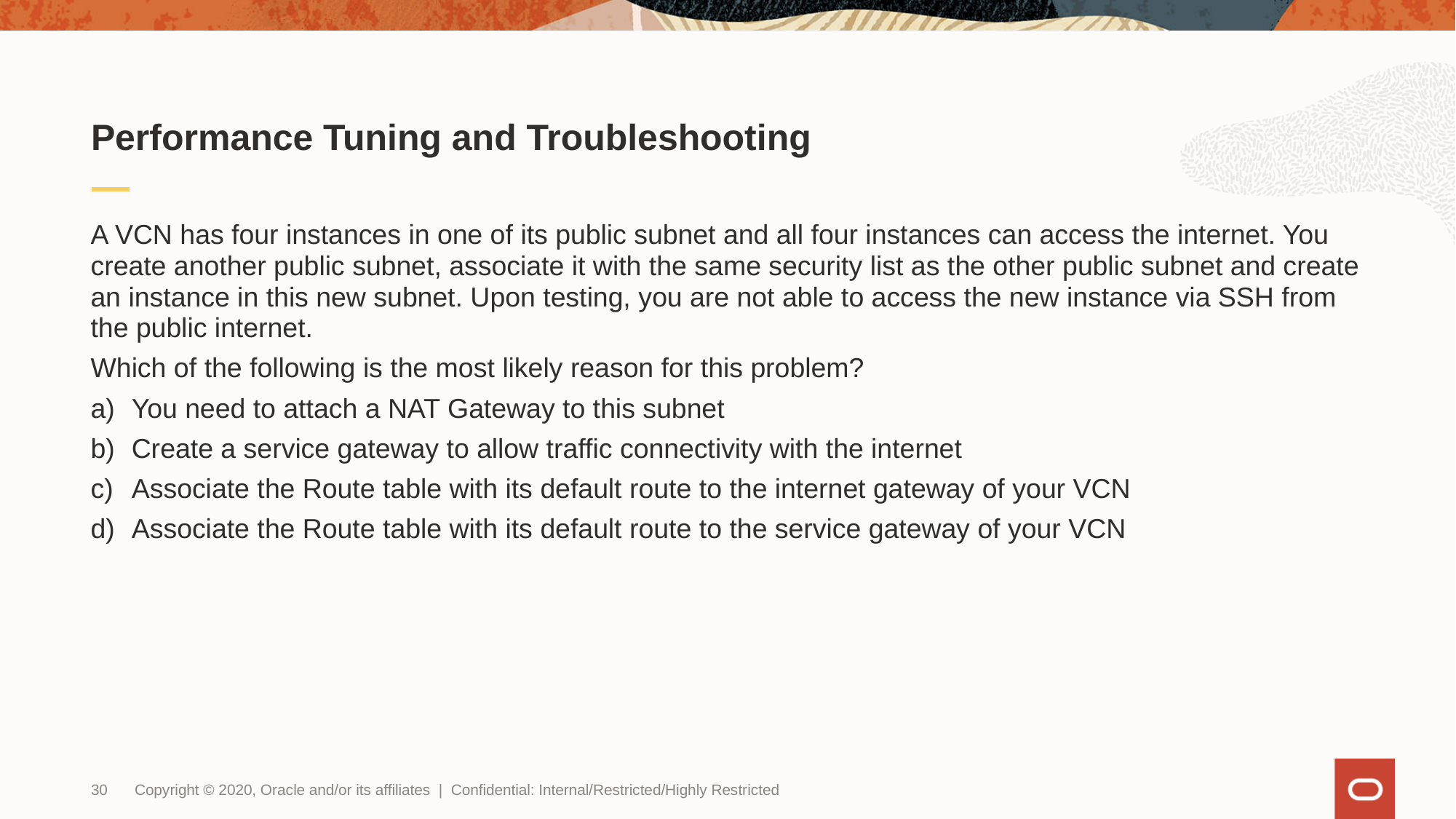

# Performance Tuning and Troubleshooting
A VCN has four instances in one of its public subnet and all four instances can access the internet. You create another public subnet, associate it with the same security list as the other public subnet and create an instance in this new subnet. Upon testing, you are not able to access the new instance via SSH from the public internet.
Which of the following is the most likely reason for this problem?
You need to attach a NAT Gateway to this subnet
Create a service gateway to allow traffic connectivity with the internet
Associate the Route table with its default route to the internet gateway of your VCN
Associate the Route table with its default route to the service gateway of your VCN
30
Copyright © 2020, Oracle and/or its affiliates  |  Confidential: Internal/Restricted/Highly Restricted